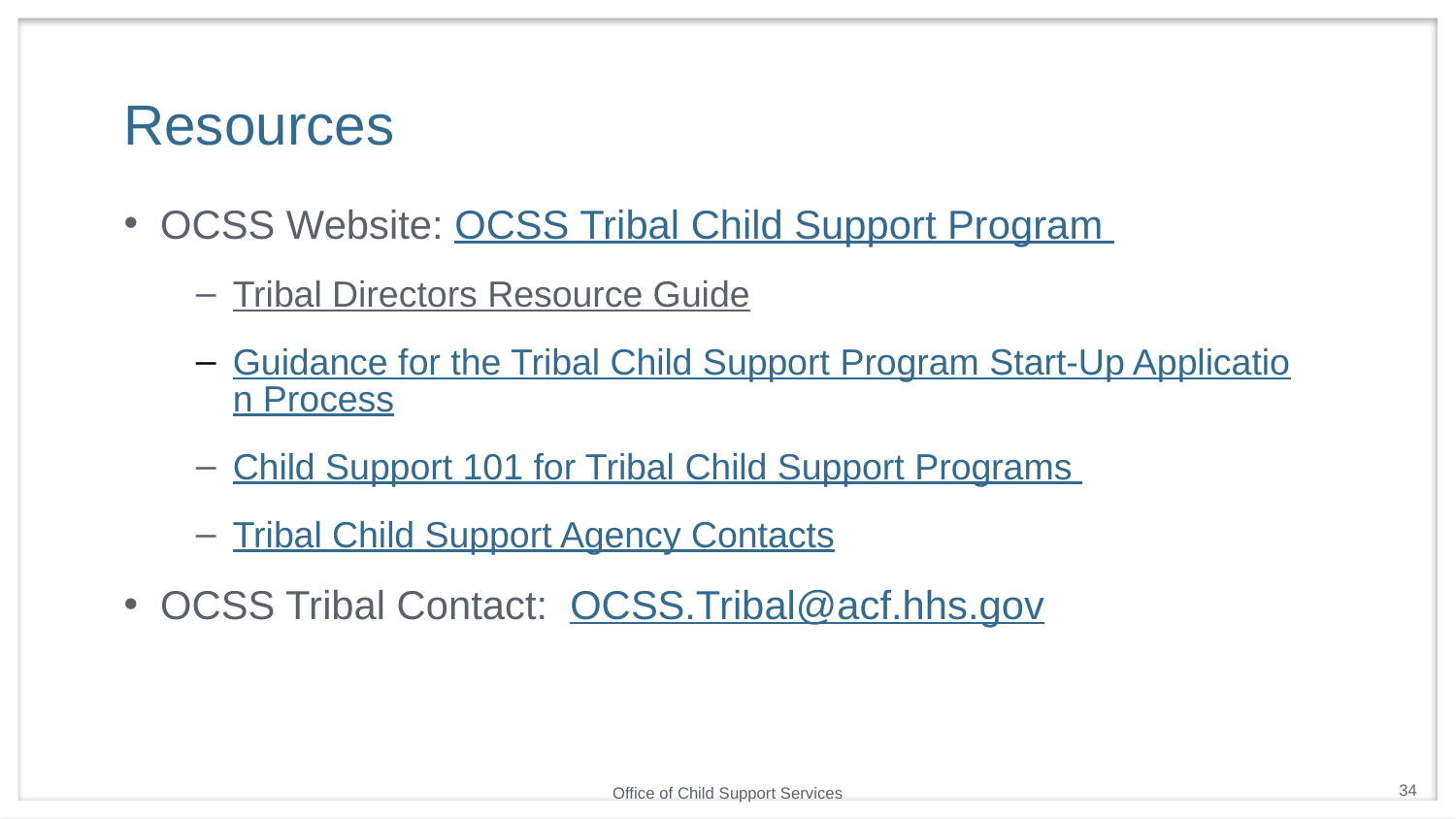

# Resources
OCSS Website: OCSS Tribal Child Support Program
Tribal Directors Resource Guide
Guidance for the Tribal Child Support Program Start-Up Application Process
Child Support 101 for Tribal Child Support Programs
Tribal Child Support Agency Contacts
OCSS Tribal Contact:  OCSS.Tribal@acf.hhs.gov
34